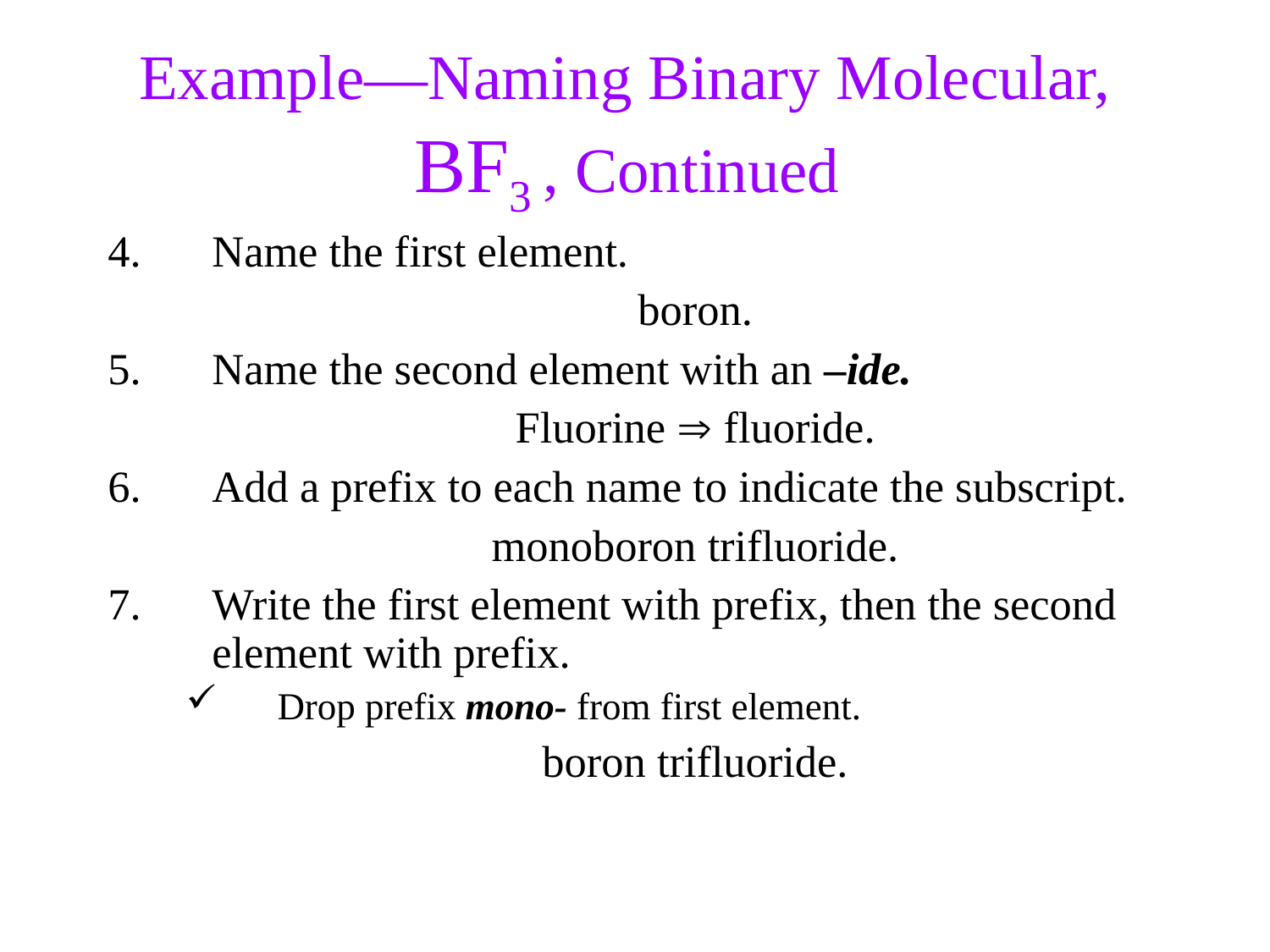

Example—Naming Binary Molecular,
BF3 , Continued
Name the first element.
boron.
Name the second element with an –ide.
Fluorine ⇒ fluoride.
Add a prefix to each name to indicate the subscript.
monoboron trifluoride.
Write the first element with prefix, then the second element with prefix.
Drop prefix mono- from first element.
boron trifluoride.